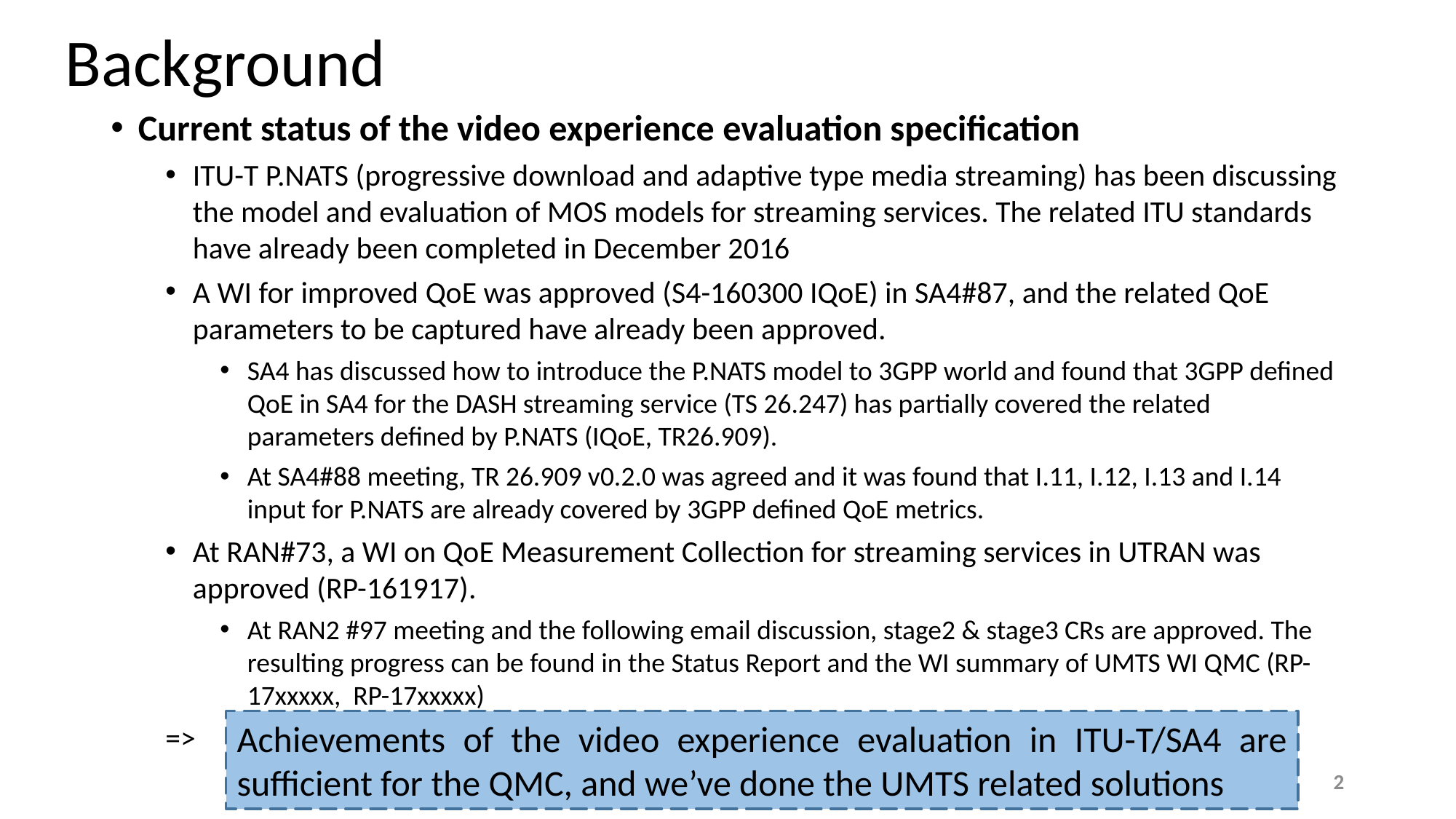

# Background
Current status of the video experience evaluation specification
ITU-T P.NATS (progressive download and adaptive type media streaming) has been discussing the model and evaluation of MOS models for streaming services. The related ITU standards have already been completed in December 2016
A WI for improved QoE was approved (S4-160300 IQoE) in SA4#87, and the related QoE parameters to be captured have already been approved.
SA4 has discussed how to introduce the P.NATS model to 3GPP world and found that 3GPP defined QoE in SA4 for the DASH streaming service (TS 26.247) has partially covered the related parameters defined by P.NATS (IQoE, TR26.909).
At SA4#88 meeting, TR 26.909 v0.2.0 was agreed and it was found that I.11, I.12, I.13 and I.14 input for P.NATS are already covered by 3GPP defined QoE metrics.
At RAN#73, a WI on QoE Measurement Collection for streaming services in UTRAN was approved (RP-161917).
At RAN2 #97 meeting and the following email discussion, stage2 & stage3 CRs are approved. The resulting progress can be found in the Status Report and the WI summary of UMTS WI QMC (RP-17xxxxx,  RP-17xxxxx)
=>
Achievements of the video experience evaluation in ITU-T/SA4 are sufficient for the QMC, and we’ve done the UMTS related solutions
2